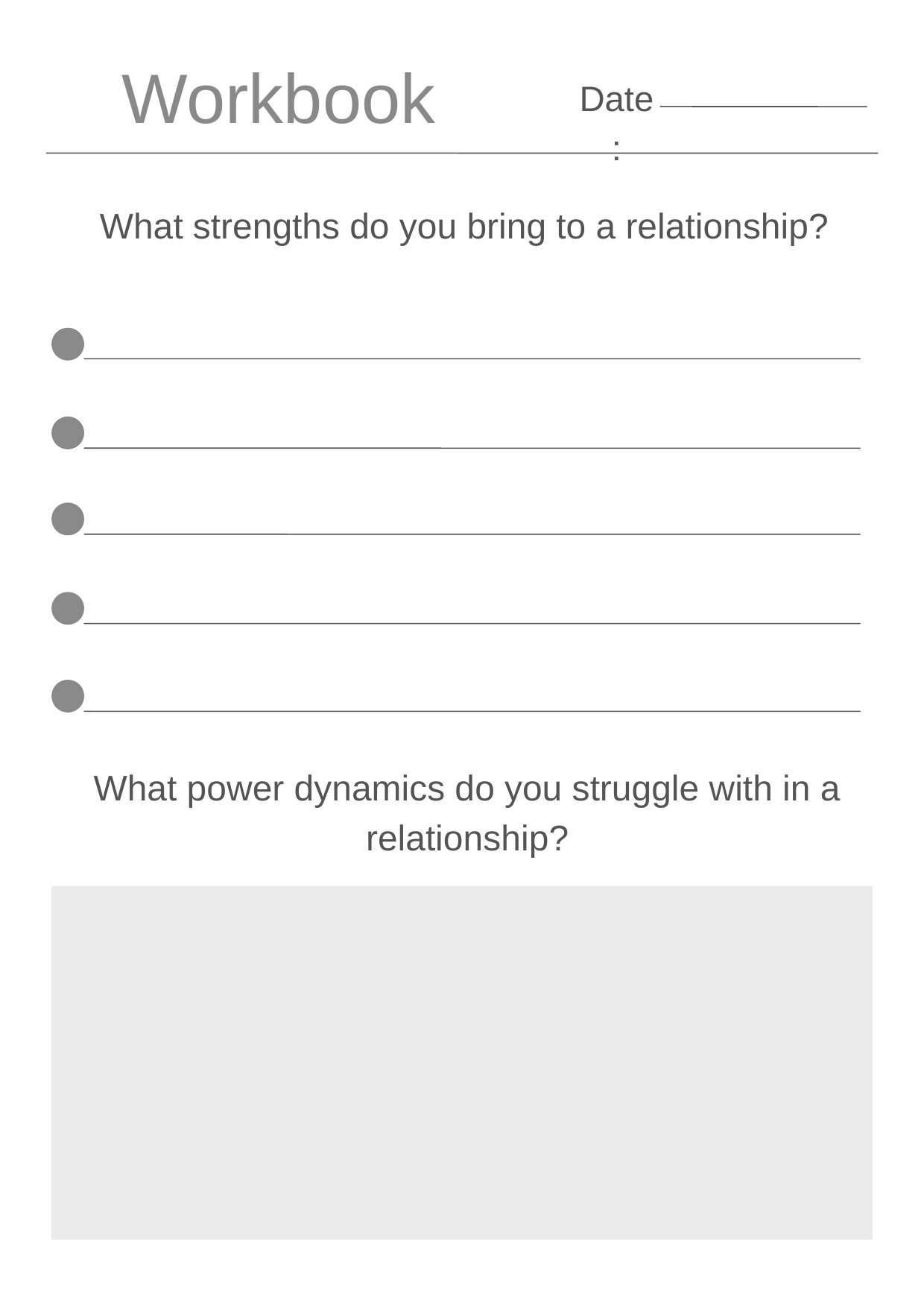

Workbook
Date:

What strengths do you bring to a relationship?

What power dynamics do you struggle with in a relationship?